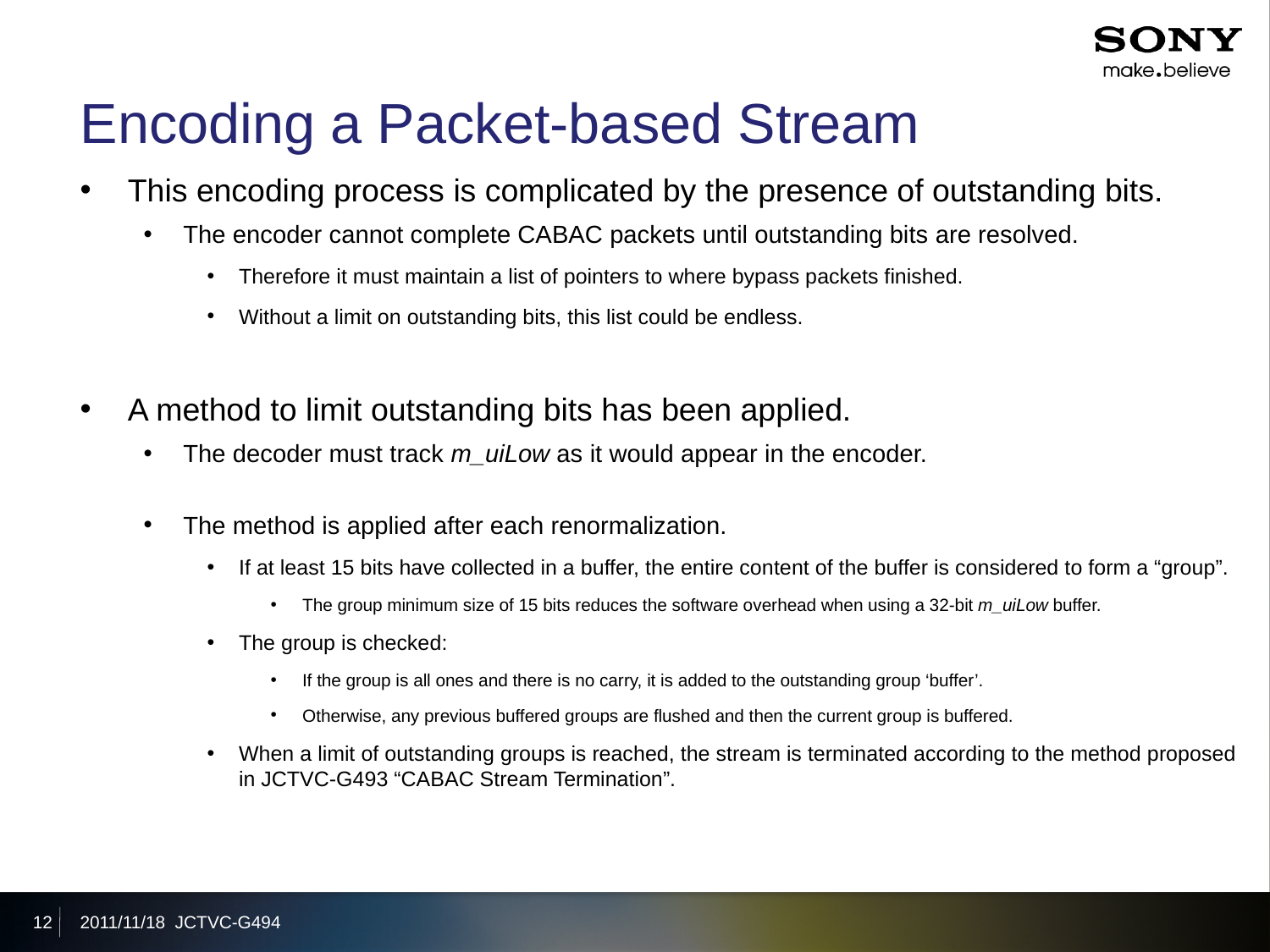

# Encoding a Packet-based Stream
This encoding process is complicated by the presence of outstanding bits.
The encoder cannot complete CABAC packets until outstanding bits are resolved.
Therefore it must maintain a list of pointers to where bypass packets finished.
Without a limit on outstanding bits, this list could be endless.

A method to limit outstanding bits has been applied.
The decoder must track m_uiLow as it would appear in the encoder.

The method is applied after each renormalization.
If at least 15 bits have collected in a buffer, the entire content of the buffer is considered to form a “group”.
The group minimum size of 15 bits reduces the software overhead when using a 32-bit m_uiLow buffer.
The group is checked:
If the group is all ones and there is no carry, it is added to the outstanding group ‘buffer’.
Otherwise, any previous buffered groups are flushed and then the current group is buffered.
When a limit of outstanding groups is reached, the stream is terminated according to the method proposed in JCTVC-G493 “CABAC Stream Termination”.
12
2011/11/18
JCTVC-G494